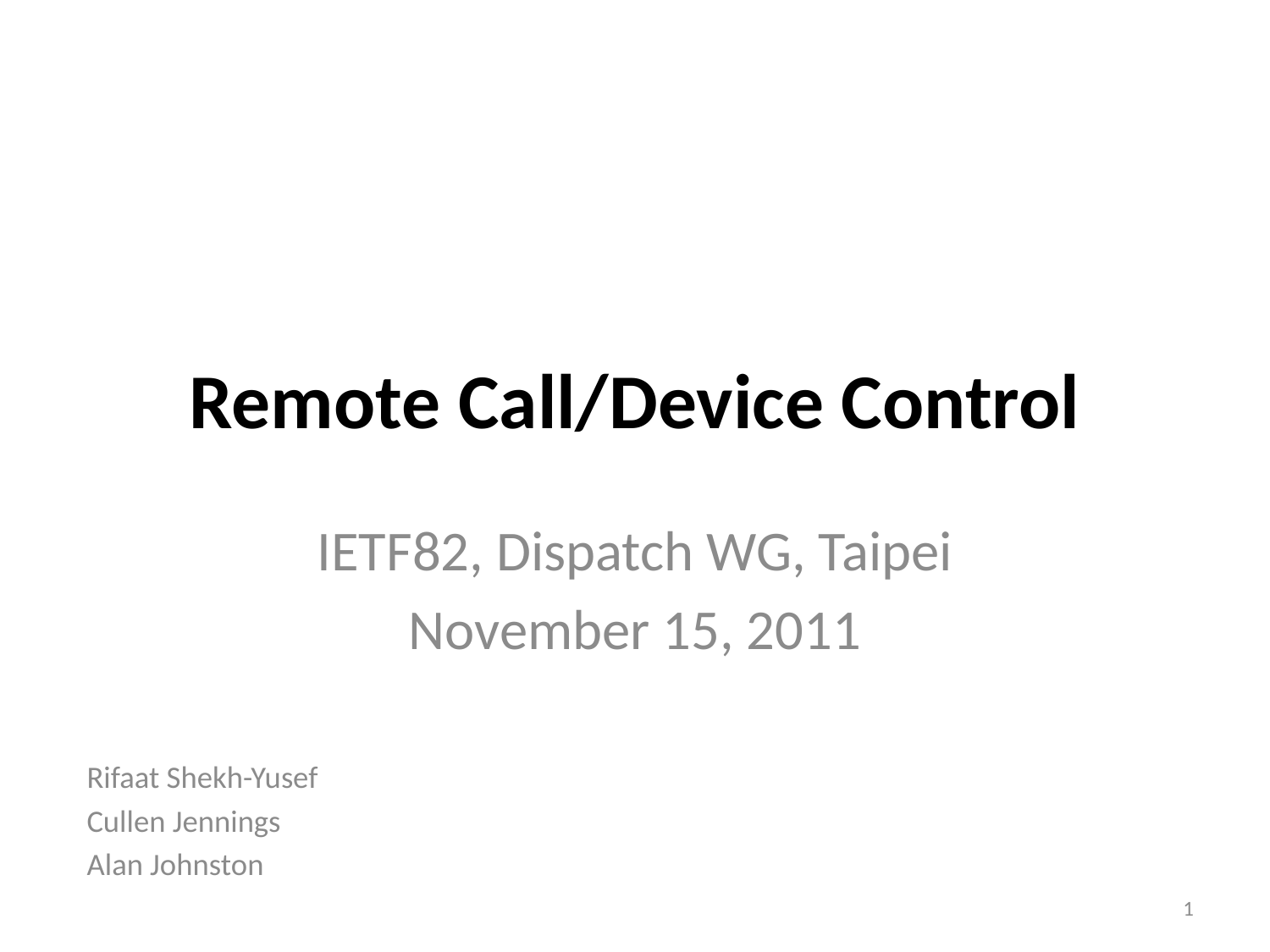

# Remote Call/Device Control
IETF82, Dispatch WG, Taipei
November 15, 2011
Rifaat Shekh-Yusef
Cullen Jennings
Alan Johnston
1